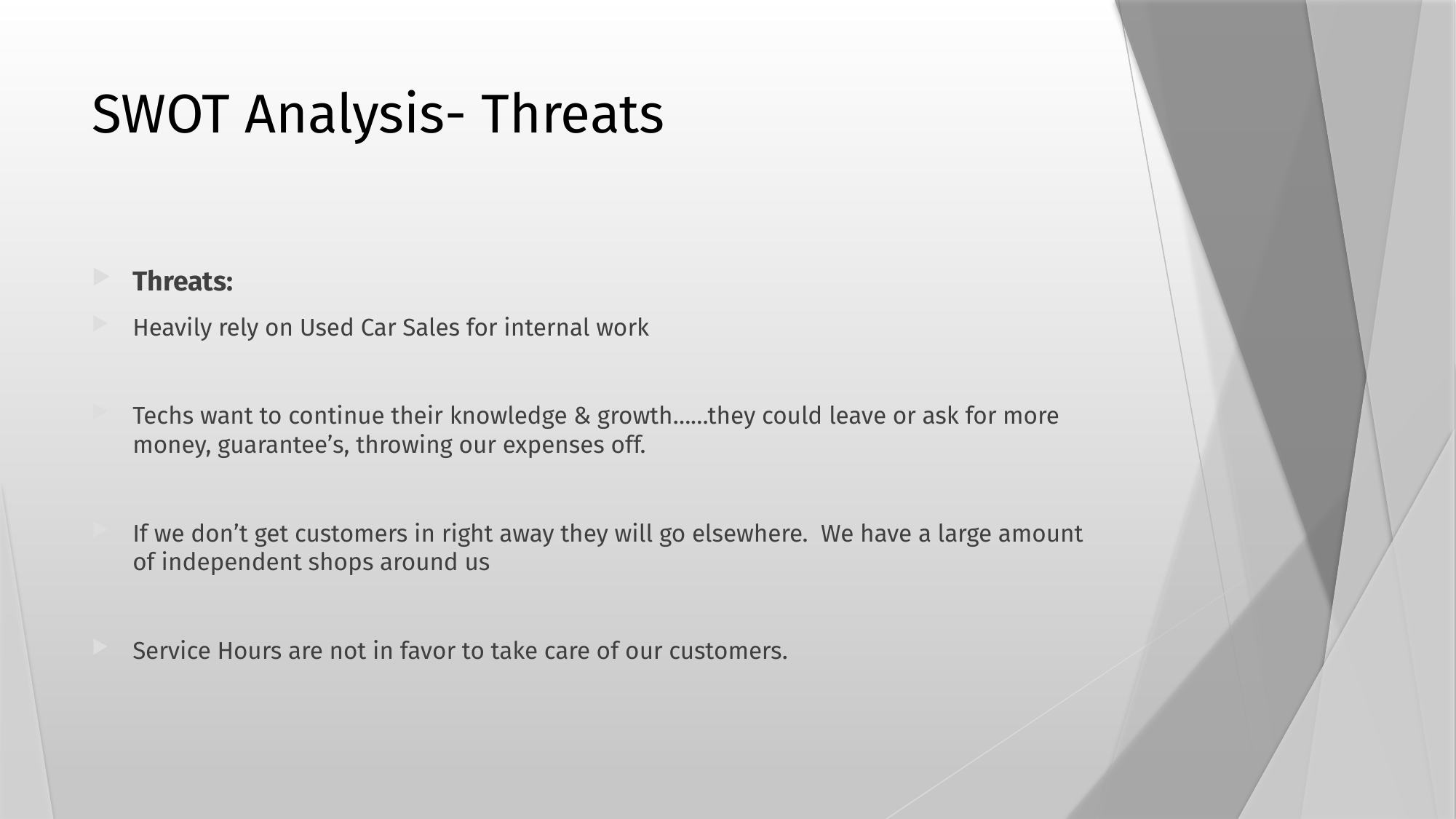

# SWOT Analysis- Threats
Threats:
Heavily rely on Used Car Sales for internal work

Techs want to continue their knowledge & growth……they could leave or ask for more money, guarantee’s, throwing our expenses off.

If we don’t get customers in right away they will go elsewhere.  We have a large amount of independent shops around us

Service Hours are not in favor to take care of our customers.